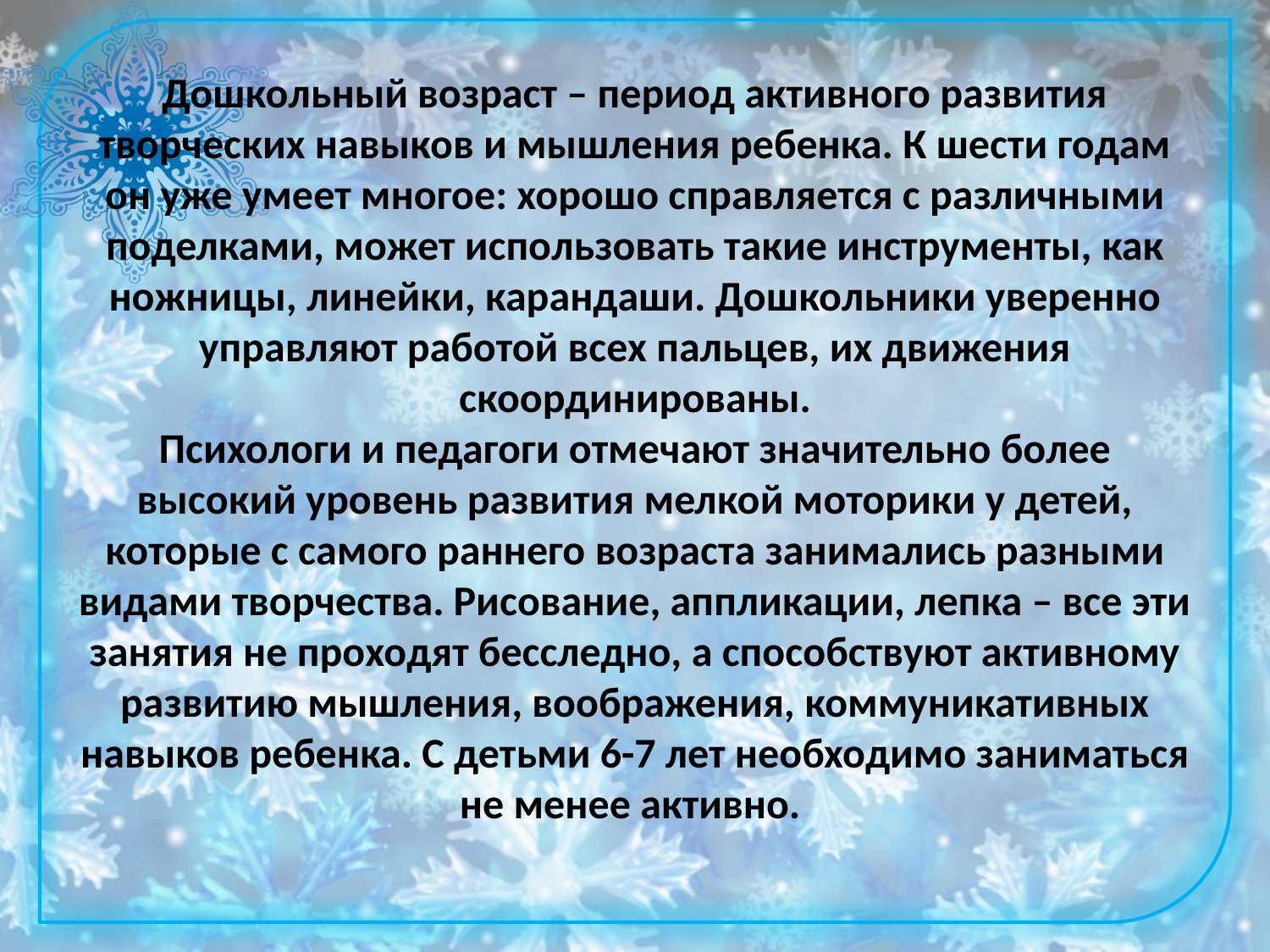

# Дошкольный возраст – период активного развития творческих навыков и мышления ребенка. К шести годам он уже умеет многое: хорошо справляется с различными поделками, может использовать такие инструменты, как ножницы, линейки, карандаши. Дошкольники уверенно управляют работой всех пальцев, их движения скоординированы. Психологи и педагоги отмечают значительно более высокий уровень развития мелкой моторики у детей, которые с самого раннего возраста занимались разными видами творчества. Рисование, аппликации, лепка – все эти занятия не проходят бесследно, а способствуют активному развитию мышления, воображения, коммуникативных навыков ребенка. С детьми 6-7 лет необходимо заниматься не менее активно.